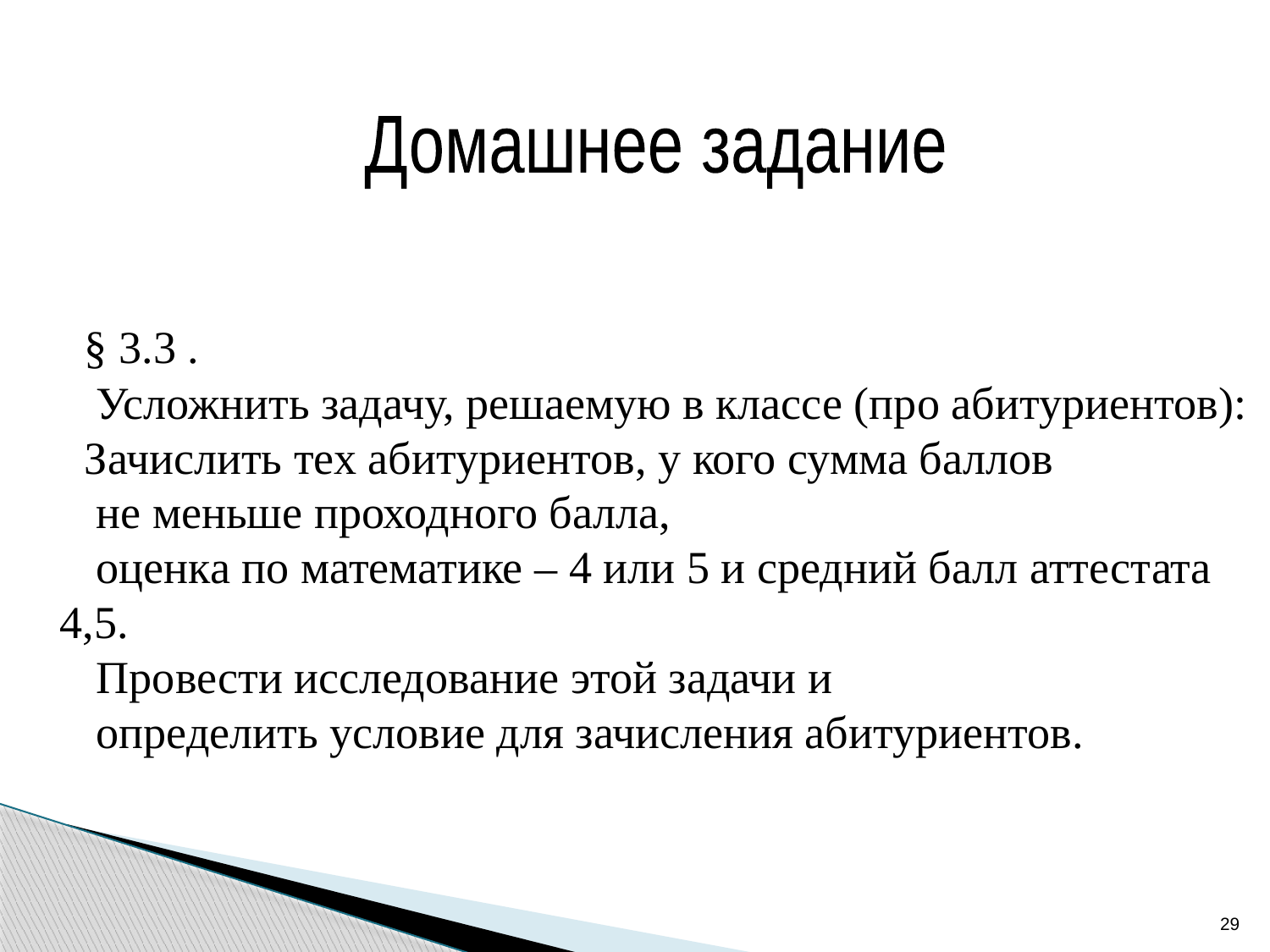

Домашнее задание
§ 3.3 .
 Усложнить задачу, решаемую в классе (про абитуриентов):
Зачислить тех абитуриентов, у кого сумма баллов
 не меньше проходного балла,
 оценка по математике – 4 или 5 и средний балл аттестата 4,5.
 Провести исследование этой задачи и
 определить условие для зачисления абитуриентов.
29